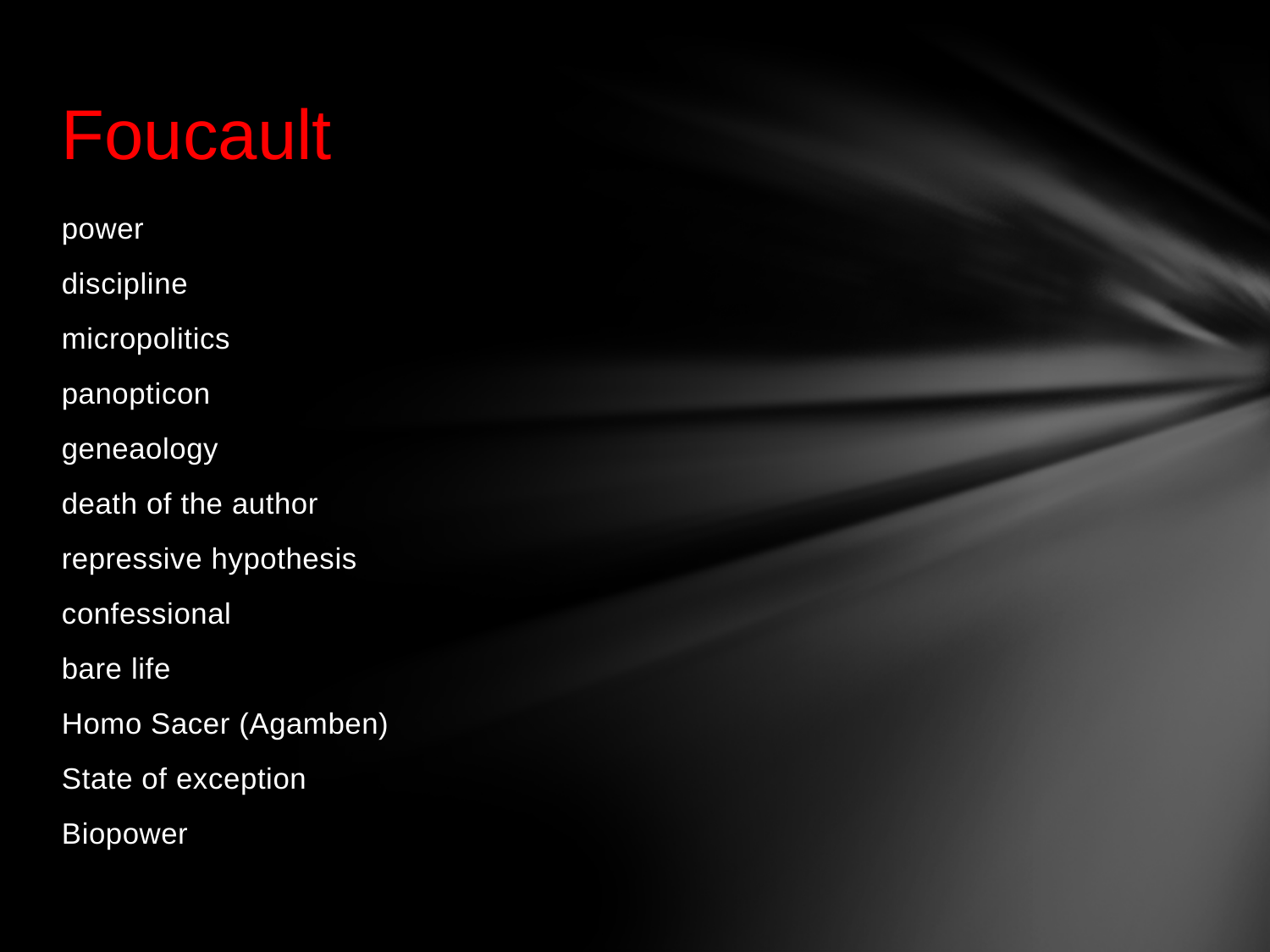

# Foucault
power
discipline
micropolitics
panopticon
geneaology
death of the author
repressive hypothesis
confessional
bare life
Homo Sacer (Agamben)
State of exception
Biopower